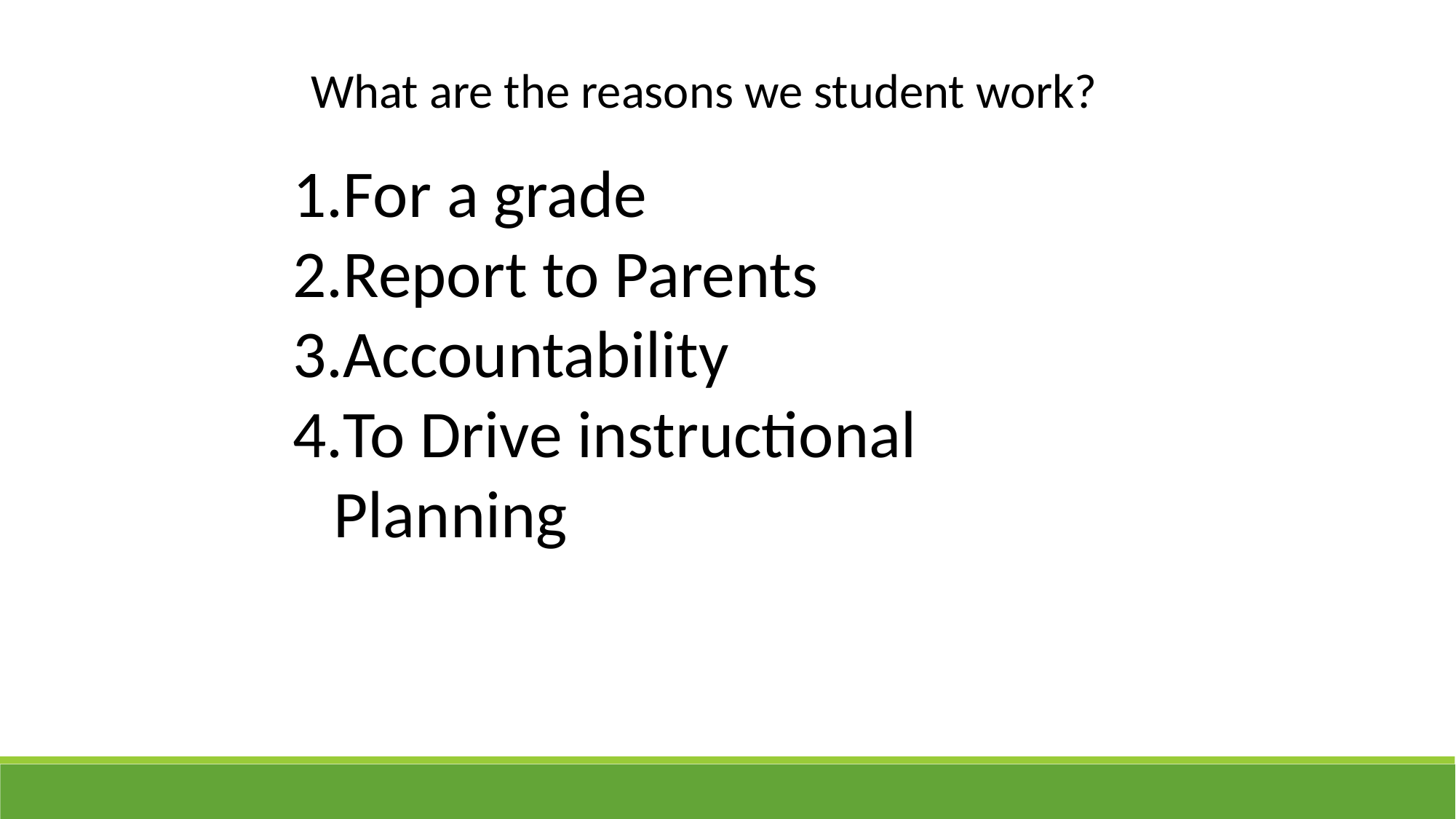

What are the reasons we student work?
For a grade
Report to Parents
Accountability
To Drive instructional Planning